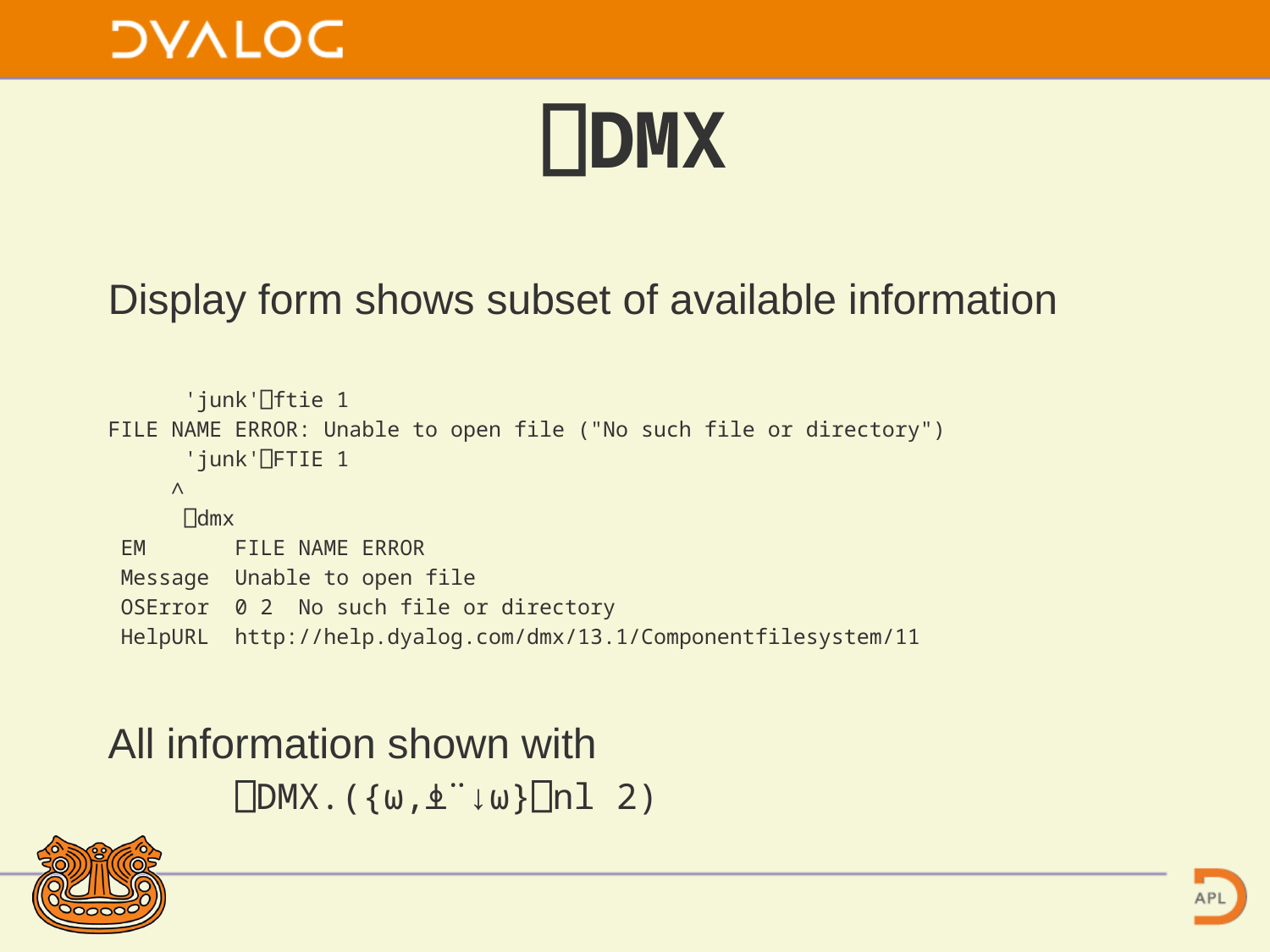

# ⎕DMX
Display form shows subset of available information

      'junk'⎕ftie 1
FILE NAME ERROR: Unable to open file ("No such file or directory")
      'junk'⎕FTIE 1
     ∧
      ⎕dmx
 EM       FILE NAME ERROR
 Message  Unable to open file
 OSError  0 2  No such file or directory
 HelpURL  http://help.dyalog.com/dmx/13.1/Componentfilesystem/11

All information shown with
      ⎕DMX.({⍵,⍎¨↓⍵}⎕nl 2)